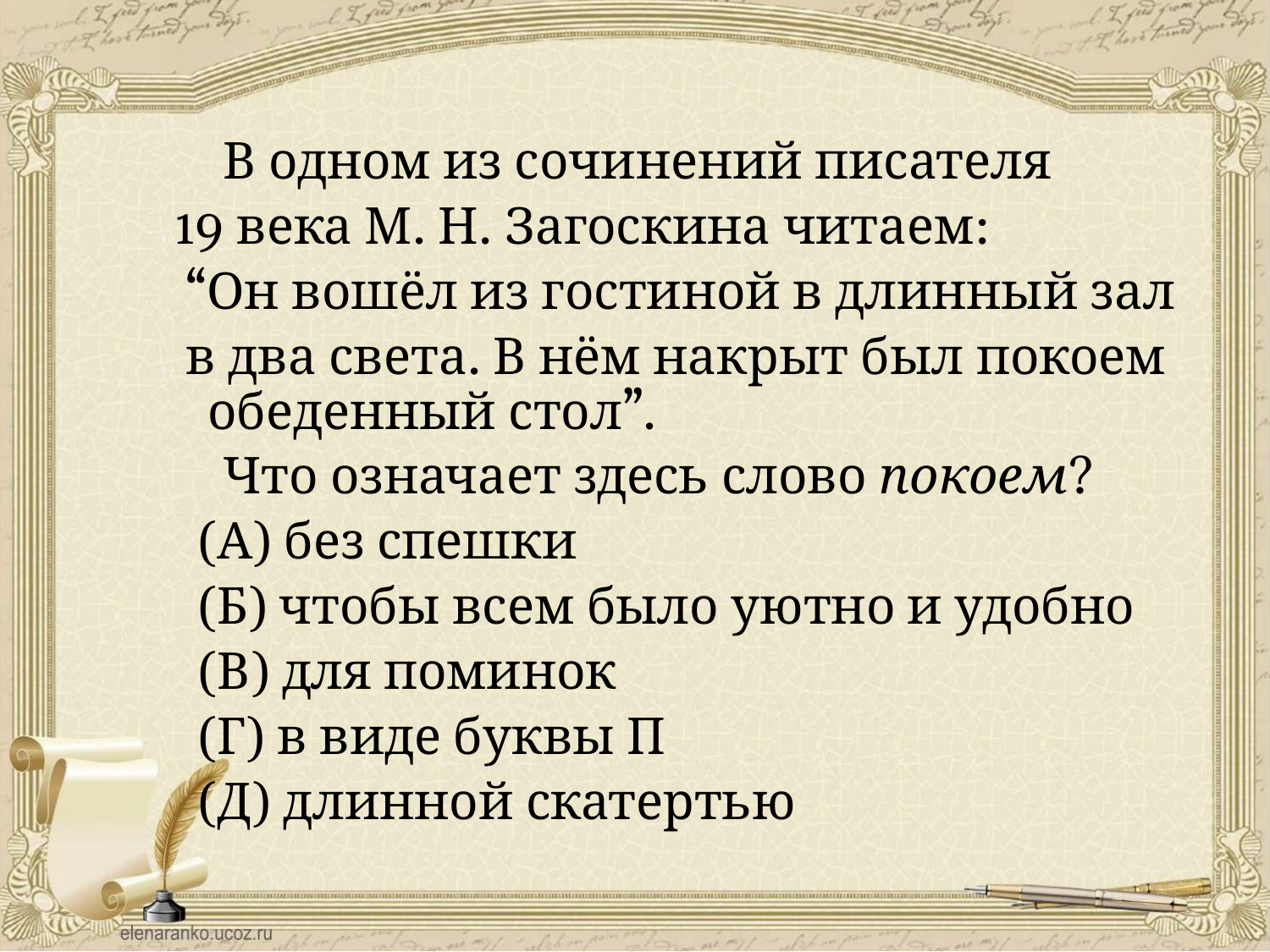

В одном из сочинений писателя
 19 века М. Н. Загоскина читаем:
  “Он вошёл из гостиной в длинный зал
  в два света. В нём накрыт был покоем обеденный стол”.
     Что означает здесь слово покоем?
   (А) без спешки
   (Б) чтобы всем было уютно и удобно
   (В) для поминок
   (Г) в виде буквы П
   (Д) длинной скатертью